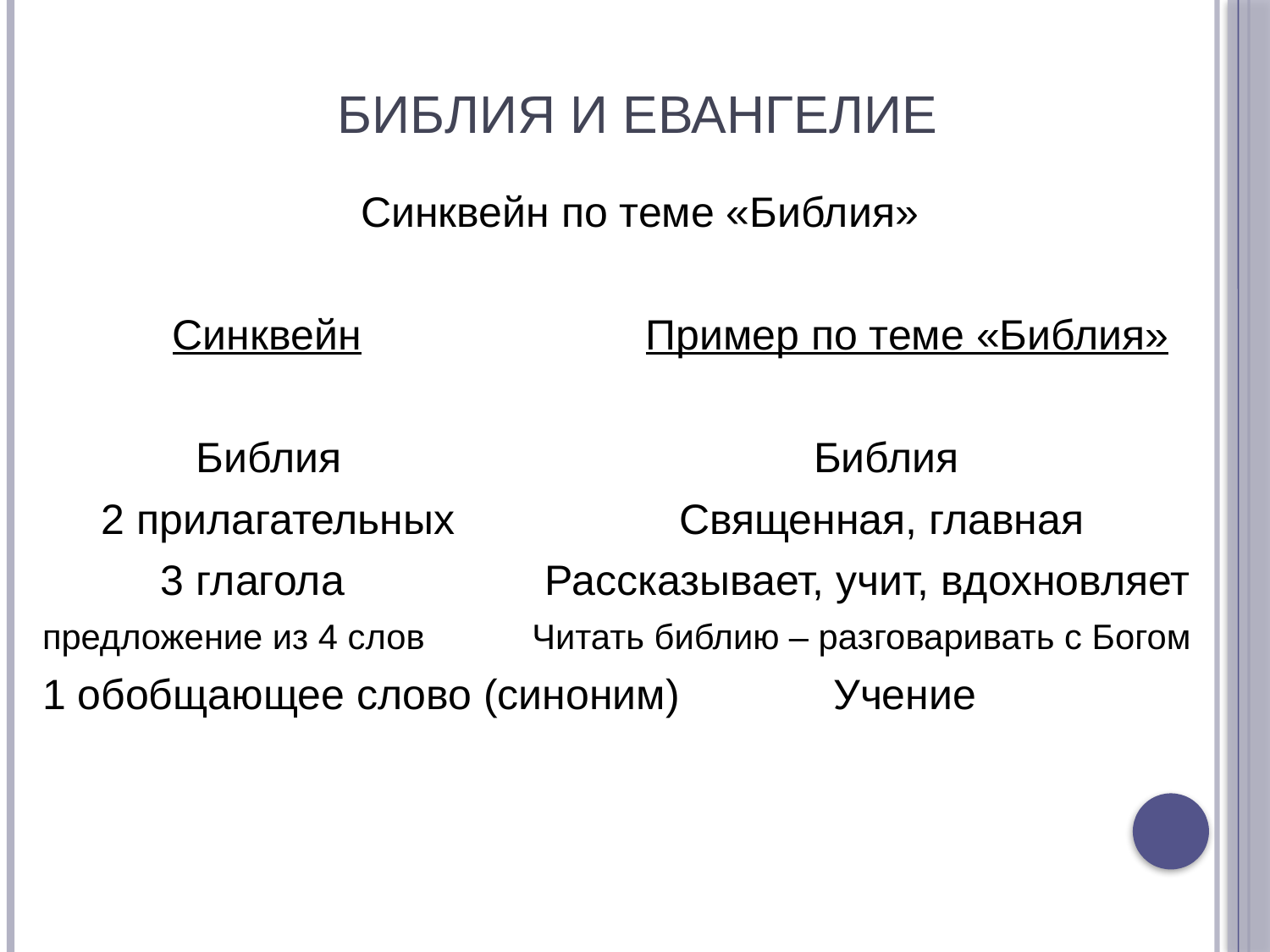

# Библия и Евангелие
Синквейн по теме «Библия»

           Синквейн                        Пример по теме «Библия»

             Библия                                        Библия
     2 прилагательных                   Священная, главная
          3 глагола                 Рассказывает, учит, вдохновляет
предложение из 4 слов           Читать библию – разговаривать с Богом
1 обобщающее слово (синоним)             Учение